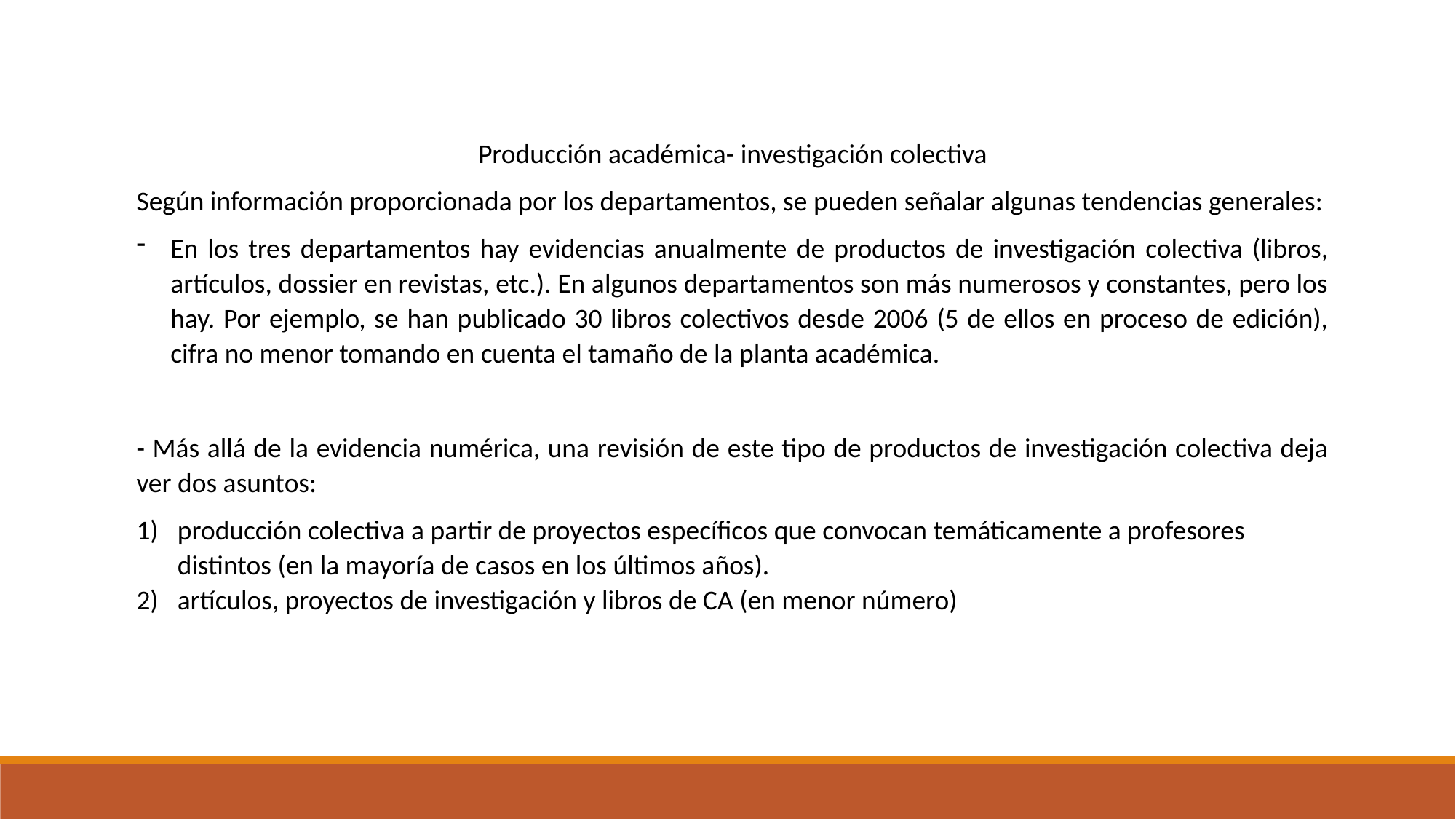

Producción académica- investigación colectiva
Según información proporcionada por los departamentos, se pueden señalar algunas tendencias generales:
En los tres departamentos hay evidencias anualmente de productos de investigación colectiva (libros, artículos, dossier en revistas, etc.). En algunos departamentos son más numerosos y constantes, pero los hay. Por ejemplo, se han publicado 30 libros colectivos desde 2006 (5 de ellos en proceso de edición), cifra no menor tomando en cuenta el tamaño de la planta académica.

- Más allá de la evidencia numérica, una revisión de este tipo de productos de investigación colectiva deja ver dos asuntos:
producción colectiva a partir de proyectos específicos que convocan temáticamente a profesores distintos (en la mayoría de casos en los últimos años).
artículos, proyectos de investigación y libros de CA (en menor número)